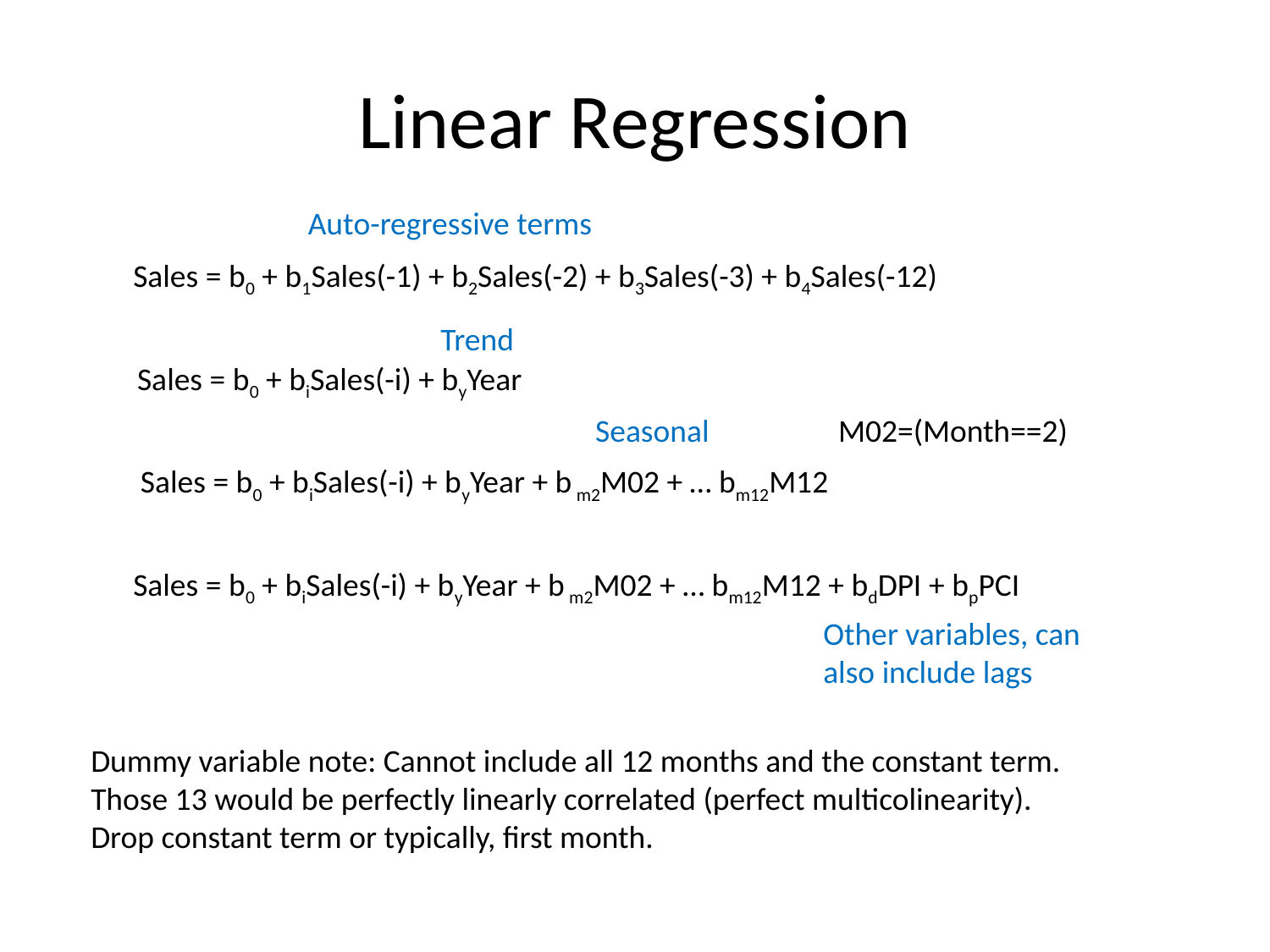

# Linear Regression
Auto-regressive terms
Sales = b0 + b1Sales(-1) + b2Sales(-2) + b3Sales(-3) + b4Sales(-12)
Trend
Sales = b0 + biSales(-i) + byYear
M02=(Month==2)
Seasonal
 Sales = b0 + biSales(-i) + byYear + b m2M02 + … bm12M12
Sales = b0 + biSales(-i) + byYear + b m2M02 + … bm12M12 + bdDPI + bpPCI
Other variables, can also include lags
Dummy variable note: Cannot include all 12 months and the constant term.
Those 13 would be perfectly linearly correlated (perfect multicolinearity).
Drop constant term or typically, first month.